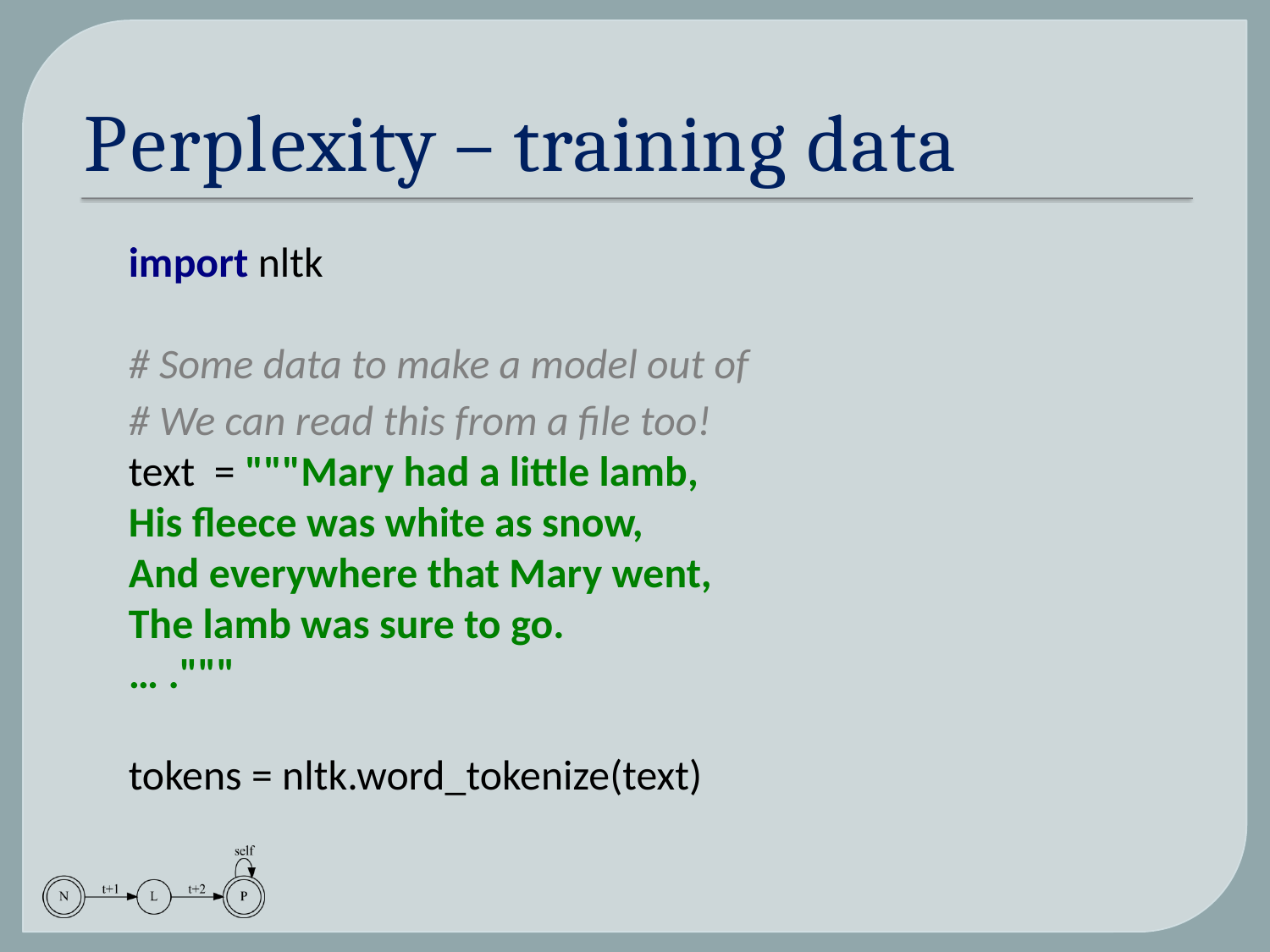

# Perplexity – training data
import nltk
# Some data to make a model out of
# We can read this from a file too! text  = """Mary had a little lamb, His fleece was white as snow, And everywhere that Mary went, The lamb was sure to go. … .""" tokens = nltk.word_tokenize(text)